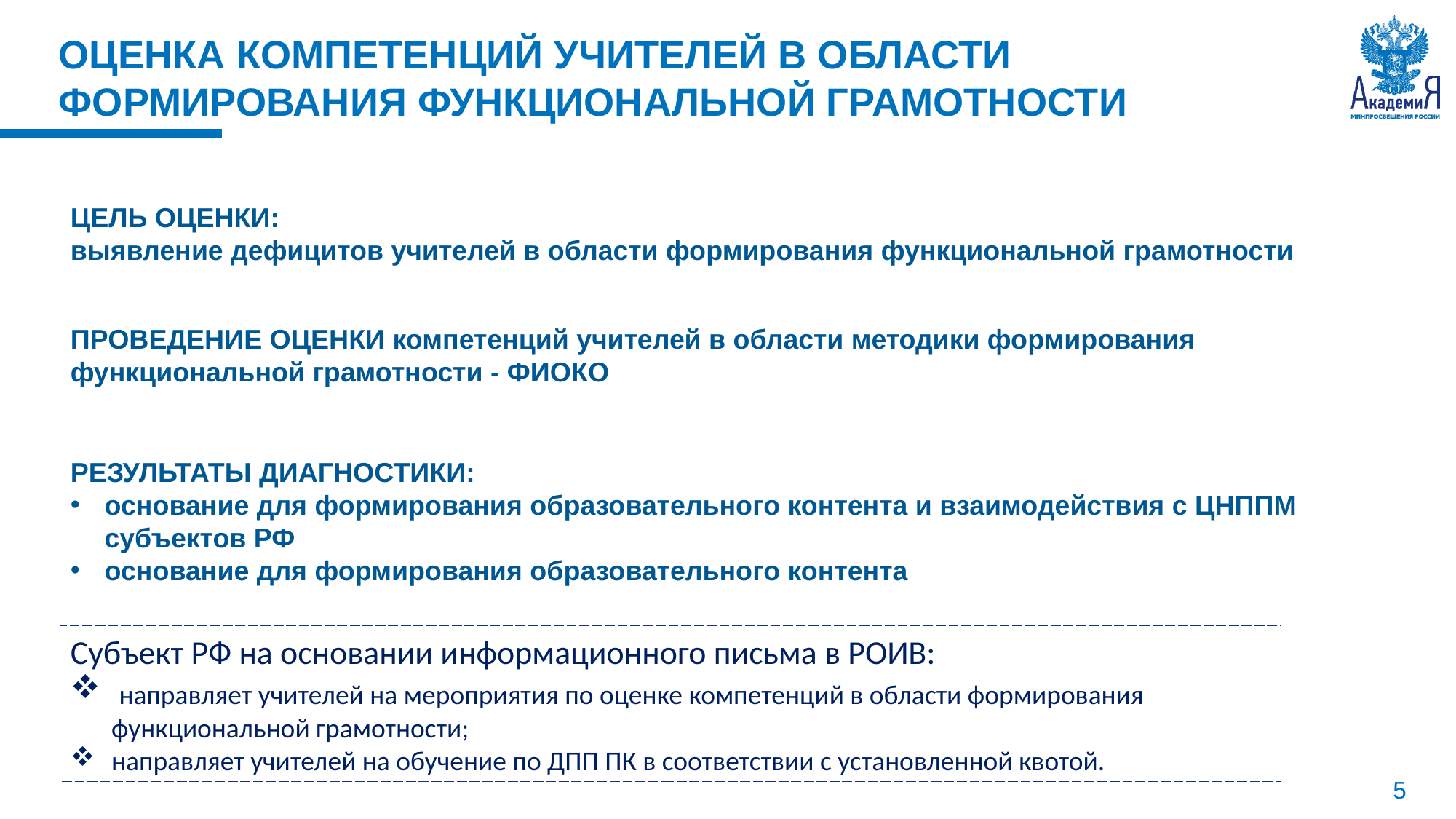

ОЦЕНКА КОМПЕТЕНЦИЙ УЧИТЕЛЕЙ В ОБЛАСТИ ФОРМИРОВАНИЯ ФУНКЦИОНАЛЬНОЙ ГРАМОТНОСТИ
ЦЕЛЬ ОЦЕНКИ:
выявление дефицитов учителей в области формирования функциональной грамотности
ПРОВЕДЕНИЕ ОЦЕНКИ компетенций учителей в области методики формирования функциональной грамотности - ФИОКО
РЕЗУЛЬТАТЫ ДИАГНОСТИКИ:
основание для формирования образовательного контента и взаимодействия с ЦНППМ субъектов РФ
основание для формирования образовательного контента
Субъект РФ на основании информационного письма в РОИВ:
 направляет учителей на мероприятия по оценке компетенций в области формирования функциональной грамотности;
направляет учителей на обучение по ДПП ПК в соответствии с установленной квотой.